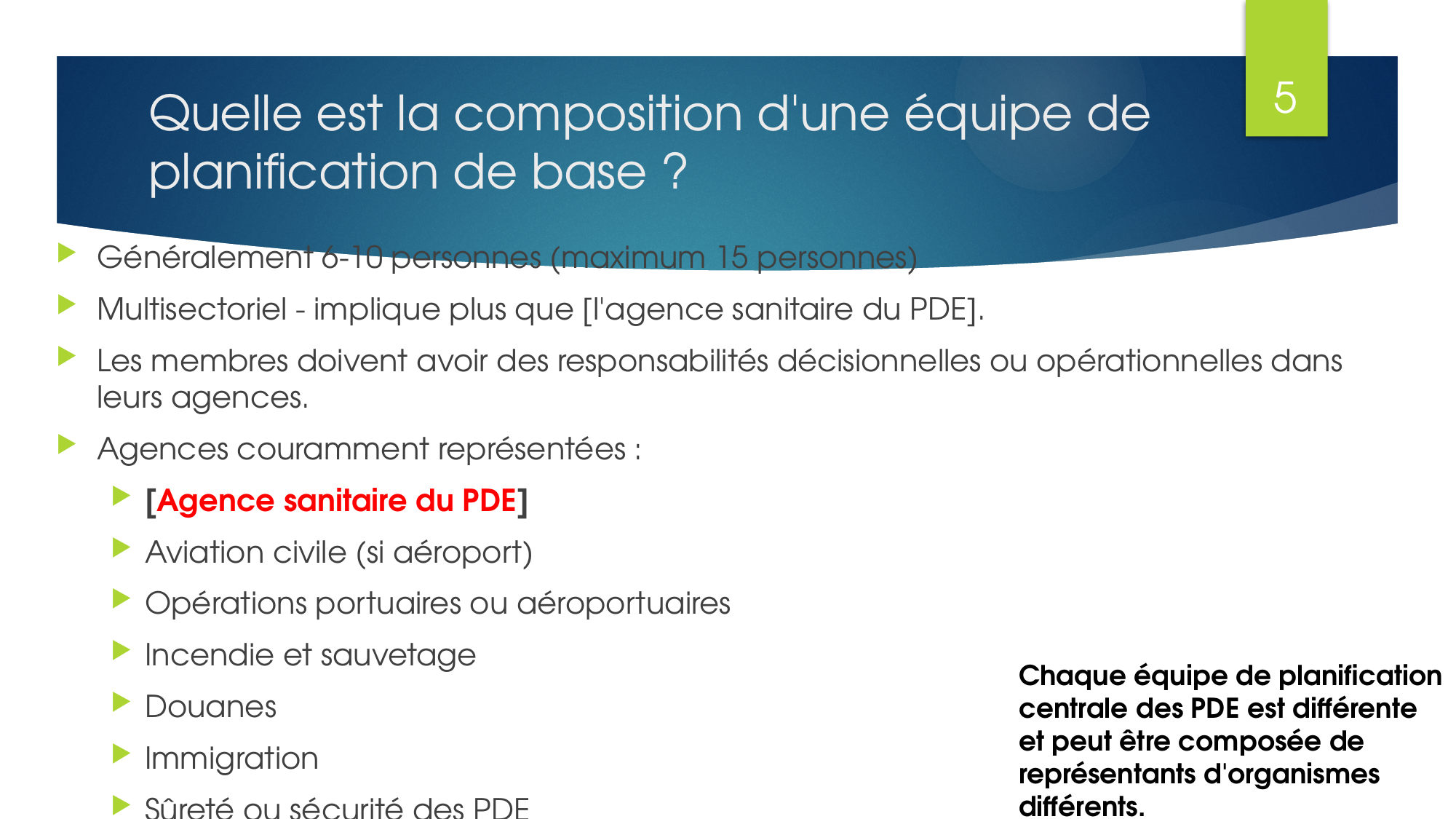

5
# Quelle est la composition d'une équipe de planification de base ?
Généralement 6-10 personnes (maximum 15 personnes)
Multisectoriel - implique plus que [l'agence sanitaire du PDE].
Les membres doivent avoir des responsabilités décisionnelles ou opérationnelles dans leurs agences.
Agences couramment représentées :
[Agence sanitaire du PDE]
Aviation civile (si aéroport)
Opérations portuaires ou aéroportuaires
Incendie et sauvetage
Douanes
Immigration
Sûreté ou sécurité des PDE
Chaque équipe de planification centrale des PDE est différente et peut être composée de représentants d'organismes différents.